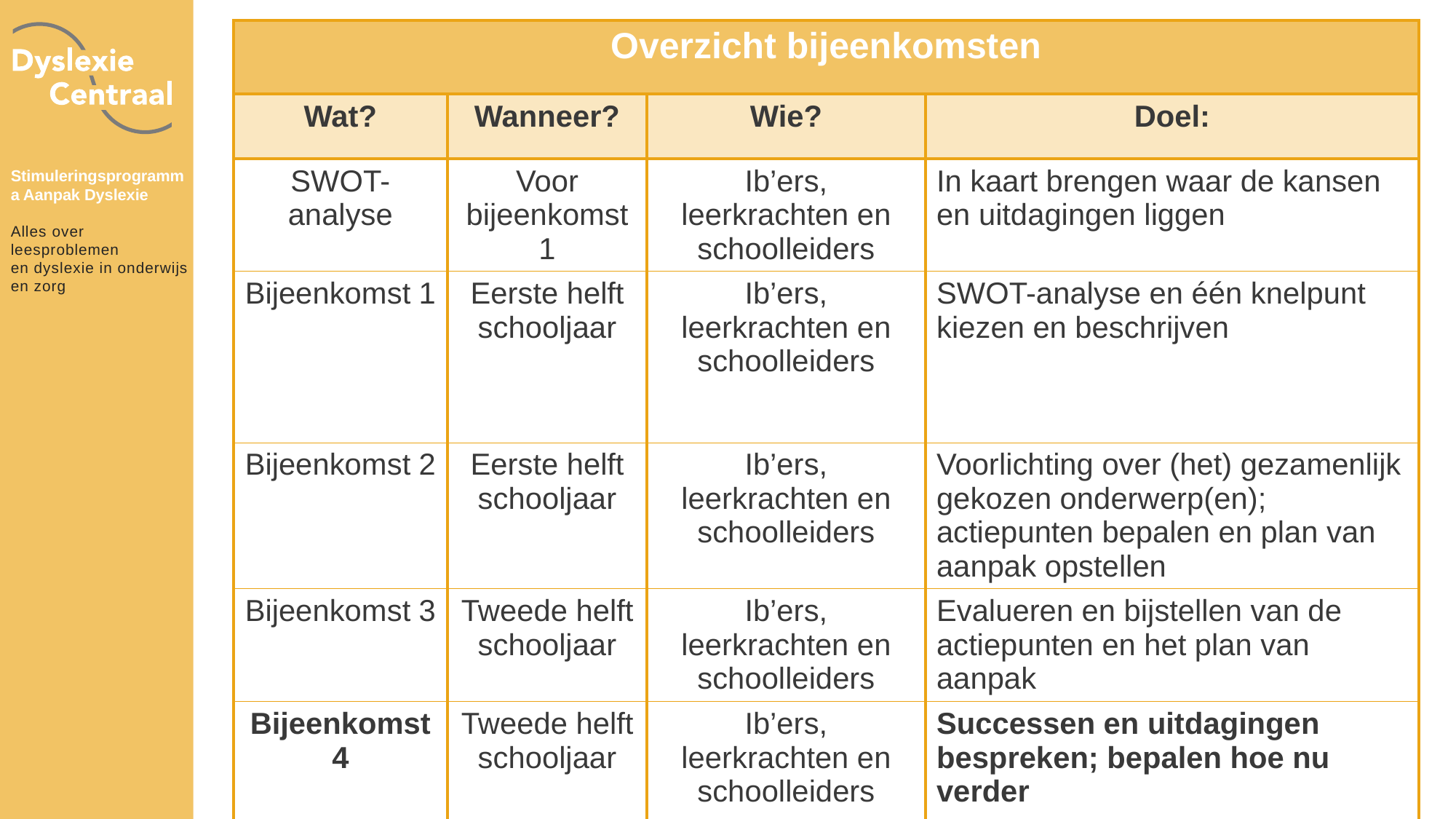

| Overzicht bijeenkomsten |  |  |  |
| --- | --- | --- | --- |
| Wat? | Wanneer? | Wie? | Doel: |
| SWOT-analyse | Voor bijeenkomst 1 | Ib’ers, leerkrachten en schoolleiders | In kaart brengen waar de kansen en uitdagingen liggen |
| Bijeenkomst 1 | Eerste helft schooljaar | Ib’ers, leerkrachten en schoolleiders | SWOT-analyse en één knelpunt kiezen en beschrijven |
| Bijeenkomst 2 | Eerste helft schooljaar | Ib’ers, leerkrachten en schoolleiders | Voorlichting over (het) gezamenlijk gekozen onderwerp(en); actiepunten bepalen en plan van aanpak opstellen |
| Bijeenkomst 3 | Tweede helft schooljaar | Ib’ers, leerkrachten en schoolleiders | Evalueren en bijstellen van de actiepunten en het plan van aanpak |
| Bijeenkomst 4 | Tweede helft schooljaar | Ib’ers, leerkrachten en schoolleiders | Successen en uitdagingen bespreken; bepalen hoe nu verder |